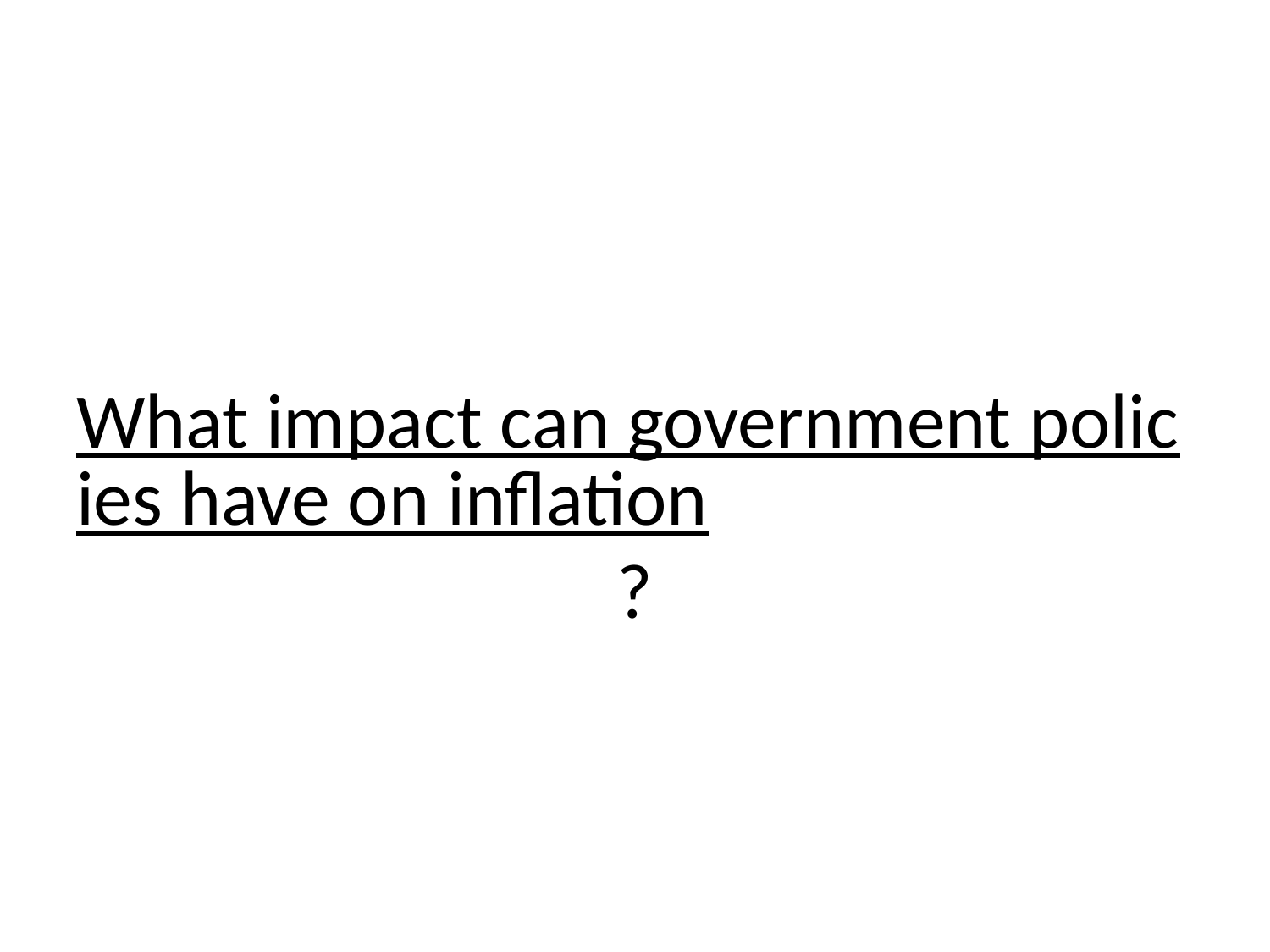

# What impact can government policies have on inflation?